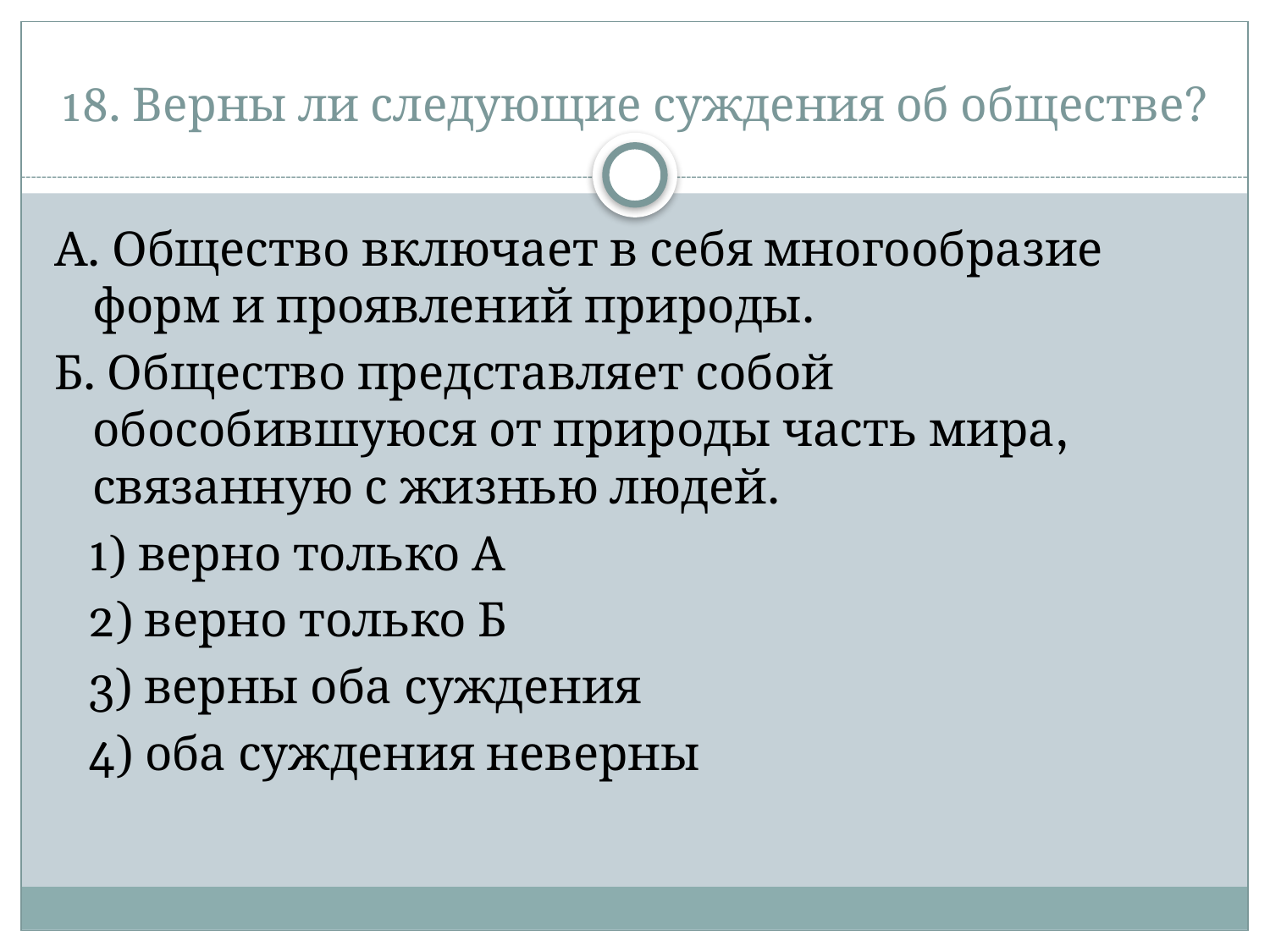

# 18. Верны ли следующие суждения об обществе?
А. Общество включает в себя многообразие форм и проявлений природы.
Б. Общество представляет собой обособившуюся от природы часть мира, связанную с жизнью людей.
   1) верно только А
   2) верно только Б
   3) верны оба суждения
   4) оба суждения неверны